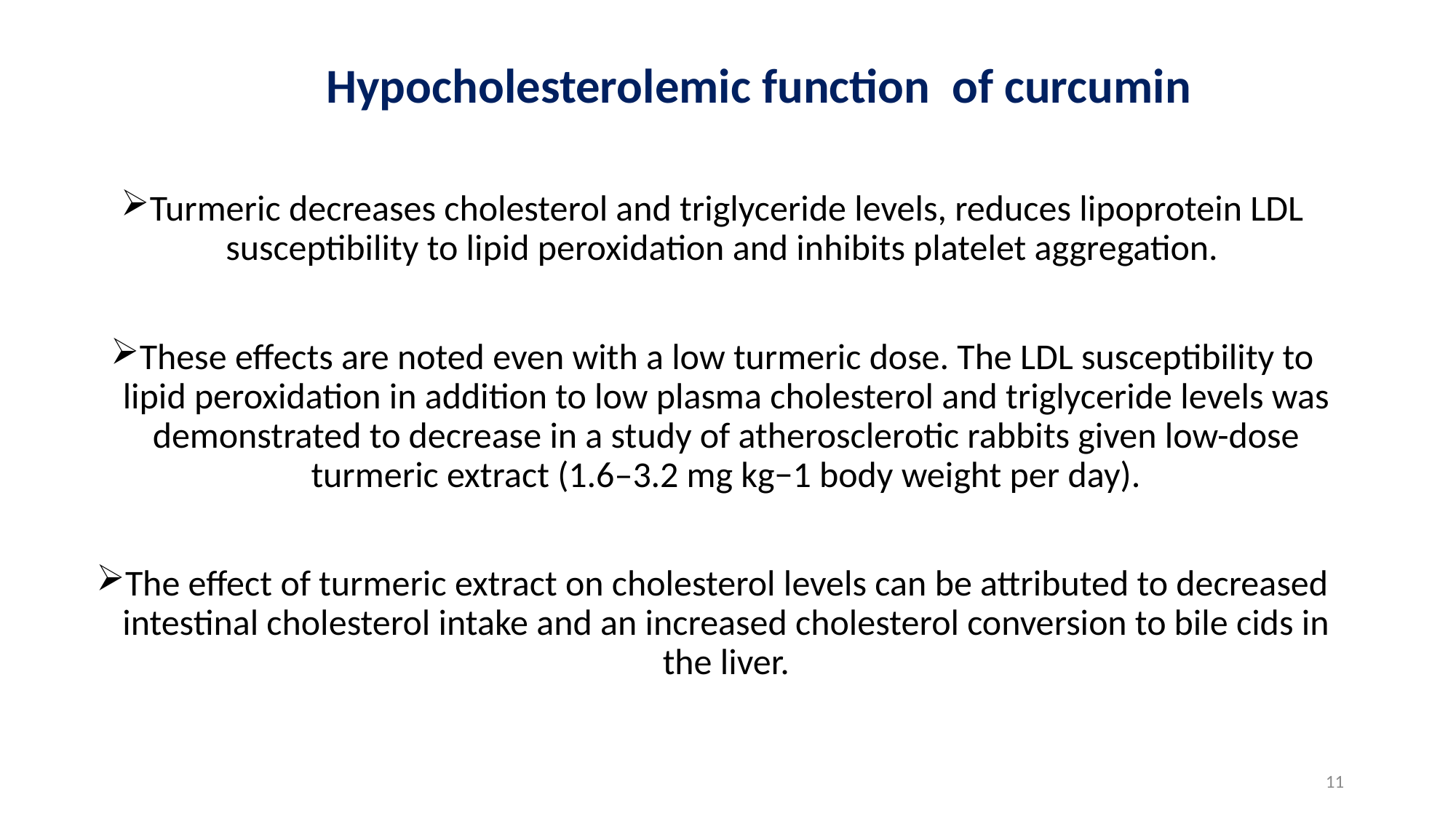

Hypocholesterolemic function  of curcumin
Turmeric decreases cholesterol and triglyceride levels, reduces lipoprotein LDL susceptibility to lipid peroxidation and inhibits platelet aggregation.

These effects are noted even with a low turmeric dose. The LDL susceptibility to lipid peroxidation in addition to low plasma cholesterol and triglyceride levels was demonstrated to decrease in a study of atherosclerotic rabbits given low-dose turmeric extract (1.6–3.2 mg kg−1 body weight per day).

The effect of turmeric extract on cholesterol levels can be attributed to decreased intestinal cholesterol intake and an increased cholesterol conversion to bile cids in the liver.

11